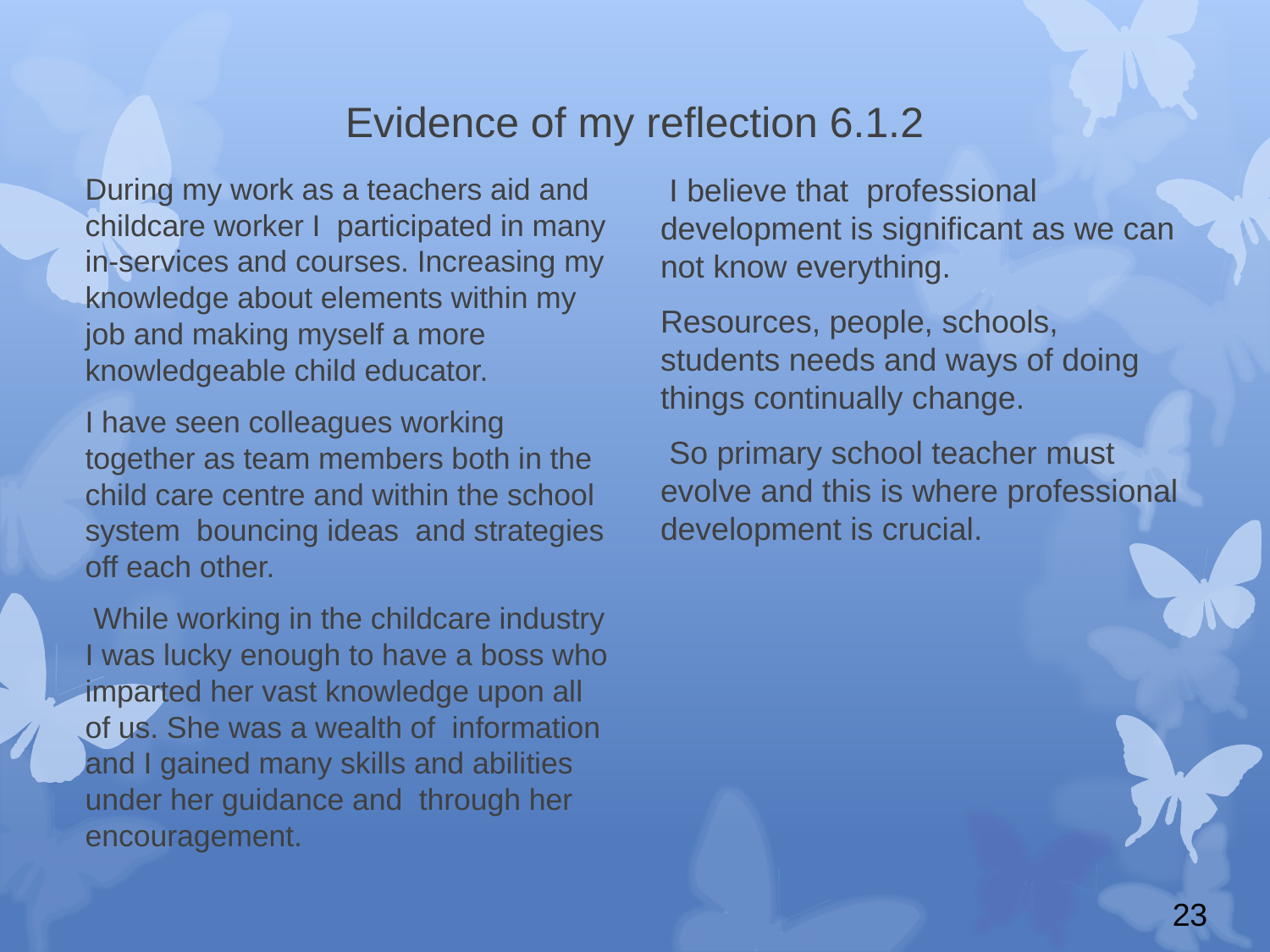

# Evidence of my reflection 6.1.2
During my work as a teachers aid and childcare worker I  participated in many in-services and courses. Increasing my knowledge about elements within my job and making myself a more knowledgeable child educator.
I have seen colleagues working together as team members both in the child care centre and within the school system  bouncing ideas  and strategies off each other.
 While working in the childcare industry I was lucky enough to have a boss who imparted her vast knowledge upon all of us. She was a wealth of  information and I gained many skills and abilities under her guidance and  through her encouragement.
 I believe that  professional  development is significant as we can not know everything.
Resources, people, schools, students needs and ways of doing things continually change.
 So primary school teacher must evolve and this is where professional development is crucial.
23